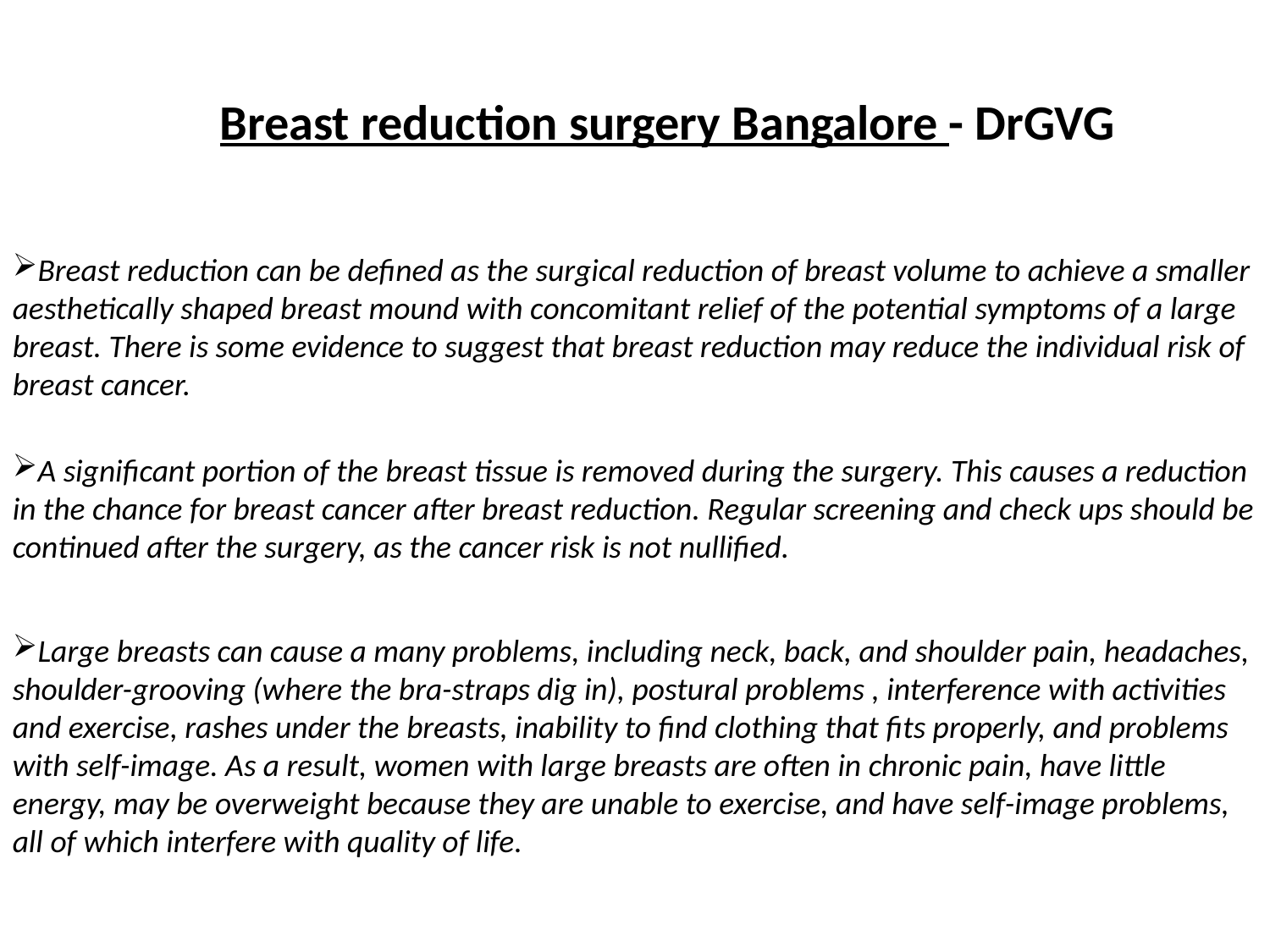

Breast reduction surgery Bangalore - DrGVG
Breast reduction can be defined as the surgical reduction of breast volume to achieve a smaller aesthetically shaped breast mound with concomitant relief of the potential symptoms of a large breast. There is some evidence to suggest that breast reduction may reduce the individual risk of breast cancer.
A significant portion of the breast tissue is removed during the surgery. This causes a reduction in the chance for breast cancer after breast reduction. Regular screening and check ups should be continued after the surgery, as the cancer risk is not nullified.
Large breasts can cause a many problems, including neck, back, and shoulder pain, headaches, shoulder-grooving (where the bra-straps dig in), postural problems , interference with activities and exercise, rashes under the breasts, inability to find clothing that fits properly, and problems with self-image. As a result, women with large breasts are often in chronic pain, have little energy, may be overweight because they are unable to exercise, and have self-image problems, all of which interfere with quality of life.